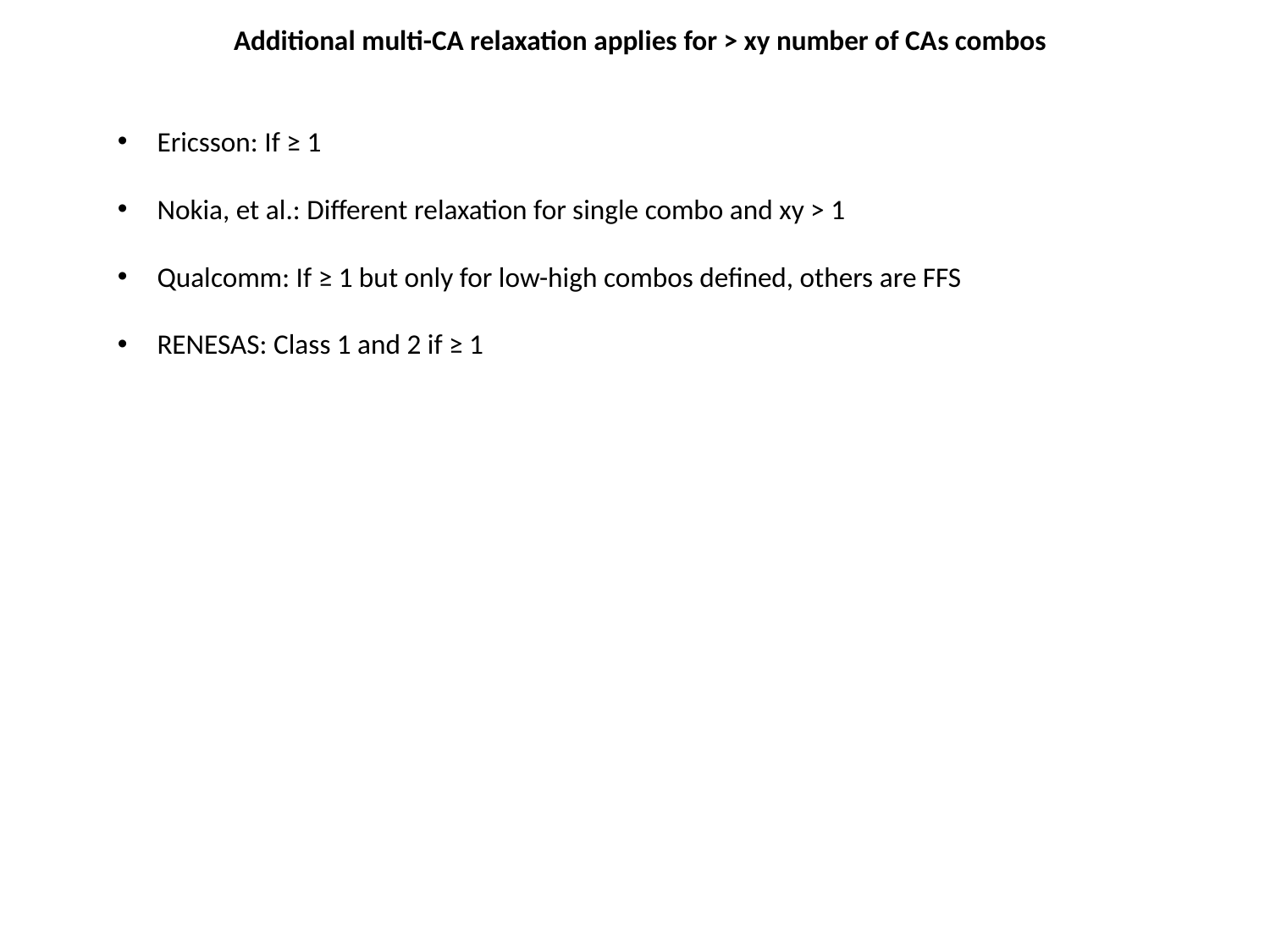

Additional multi-CA relaxation applies for > xy number of CAs combos

Ericsson: If ≥ 1

Nokia, et al.: Different relaxation for single combo and xy > 1

Qualcomm: If ≥ 1 but only for low-high combos defined, others are FFS

RENESAS: Class 1 and 2 if ≥ 1